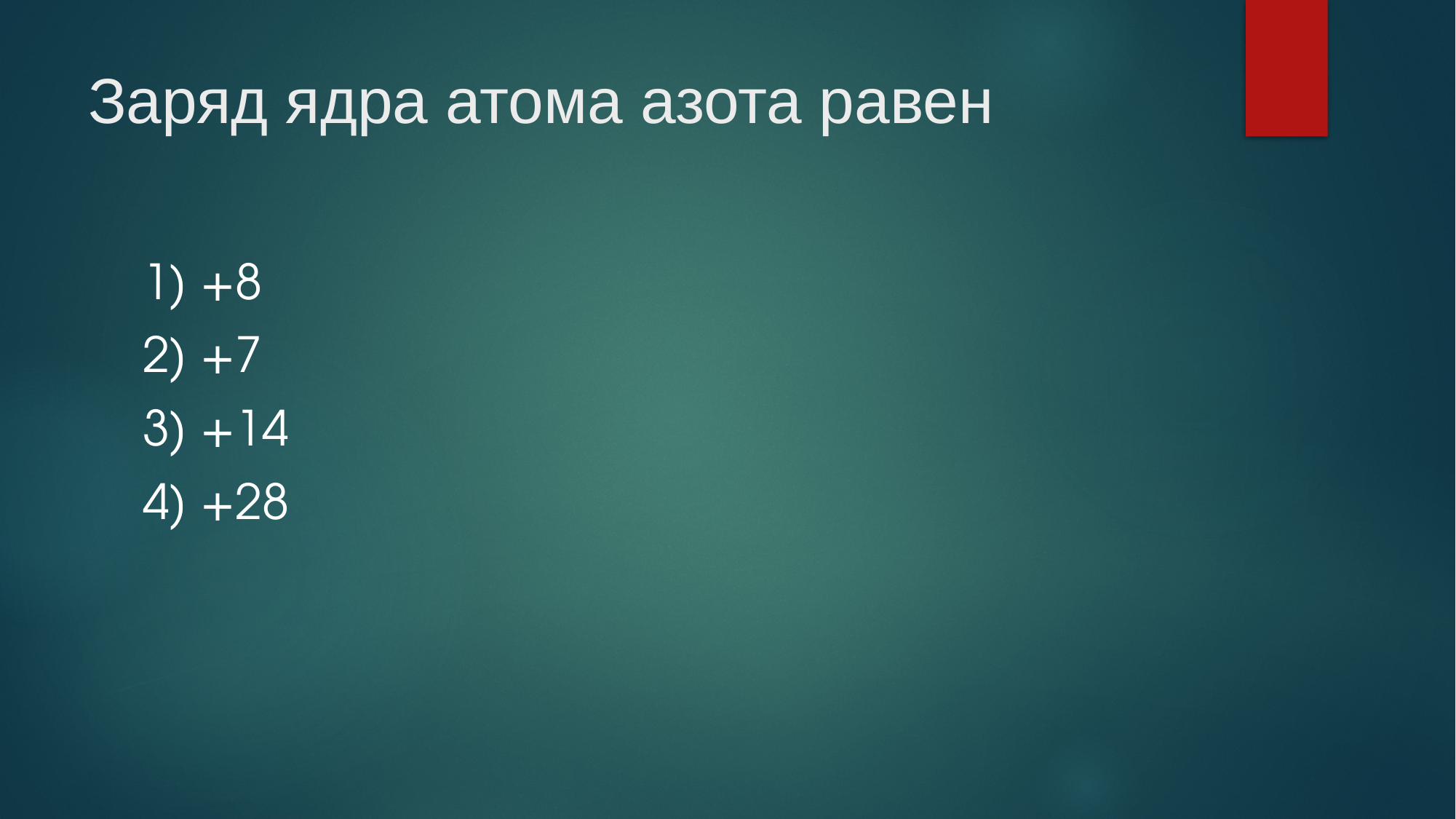

# Заряд ядра атома азота равен
1) +8
2) +7
3) +14
4) +28